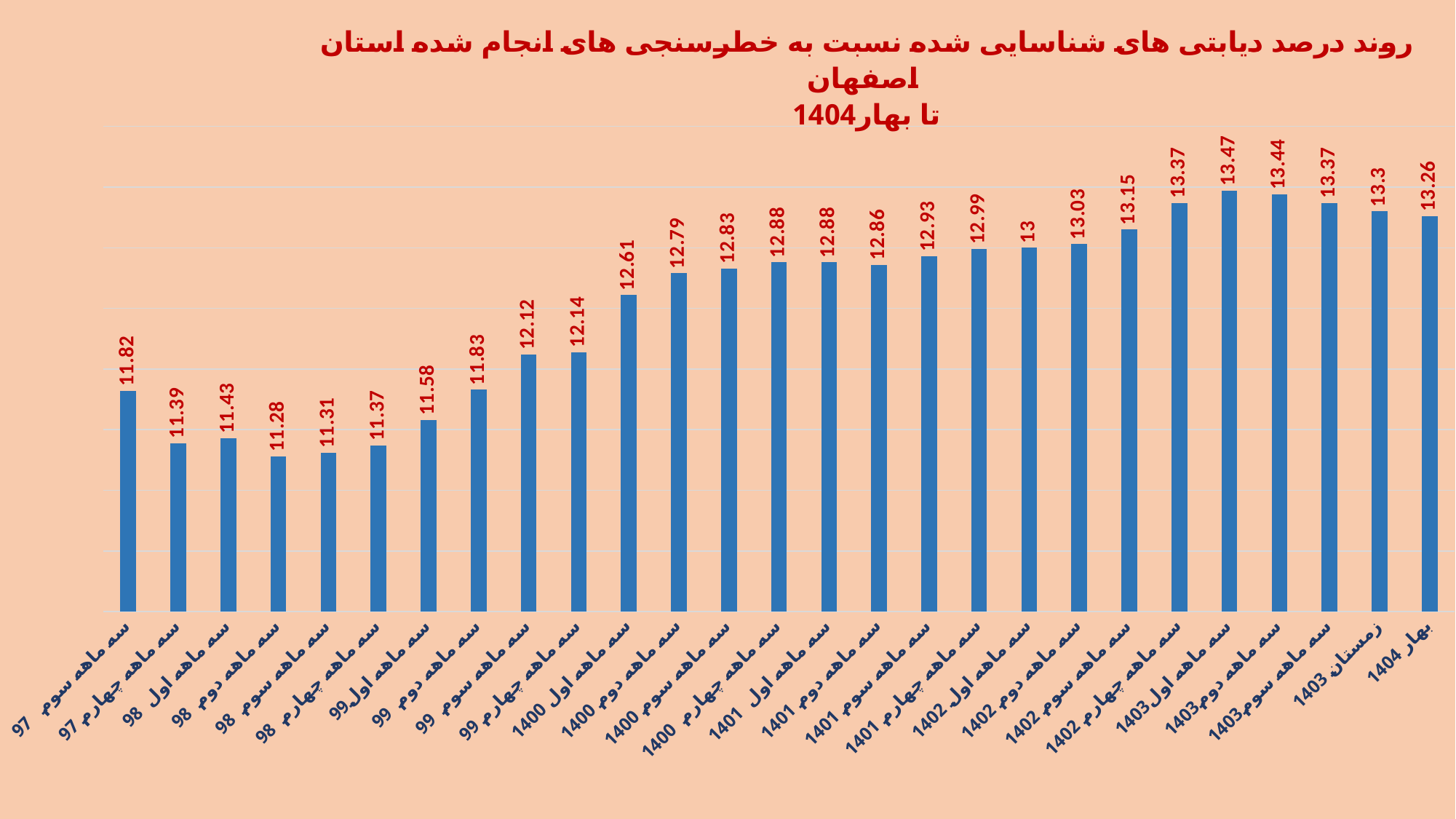

### Chart: روند درصد دیابتی های شناسایی شده نسبت به خطرسنجی های انجام شده استان اصفهان
تا بهار1404

| Category |  |
|---|---|
| سه ماهه سوم   97 | 11.82 |
| سه ماهه چهارم 97 | 11.39 |
| سه ماهه اول  98 | 11.43 |
| سه ماهه دوم  98 | 11.28 |
| سه ماهه سوم  98 | 11.31 |
| سه ماهه چهارم  98 | 11.37 |
| سه ماهه اول99 | 11.58 |
| سه ماهه دوم  99 | 11.83 |
| سه ماهه سوم  99 | 12.12 |
| سه ماهه چهارم 99 | 12.14 |
| سه ماهه اول 1400 | 12.61 |
| سه ماهه دوم 1400 | 12.79 |
| سه ماهه سوم 1400 | 12.83 |
| سه ماهه چهارم  1400 | 12.88 |
| سه ماهه اول  1401 | 12.88 |
| سه ماهه دوم 1401 | 12.86 |
| سه ماهه سوم 1401 | 12.93 |
| سه ماهه چهارم 1401 | 12.99 |
| سه ماهه اول 1402 | 13.0 |
| سه ماهه دوم 1402 | 13.03 |
| سه ماهه سوم 1402 | 13.15 |
| سه ماهه چهارم 1402 | 13.37 |
| سه ماهه اول1403 | 13.47 |
| سه ماهه دوم1403 | 13.44 |
| سه ماهه سوم1403 | 13.37 |
| زمستان 1403 | 13.3 |
| بهار 1404 | 13.26 |